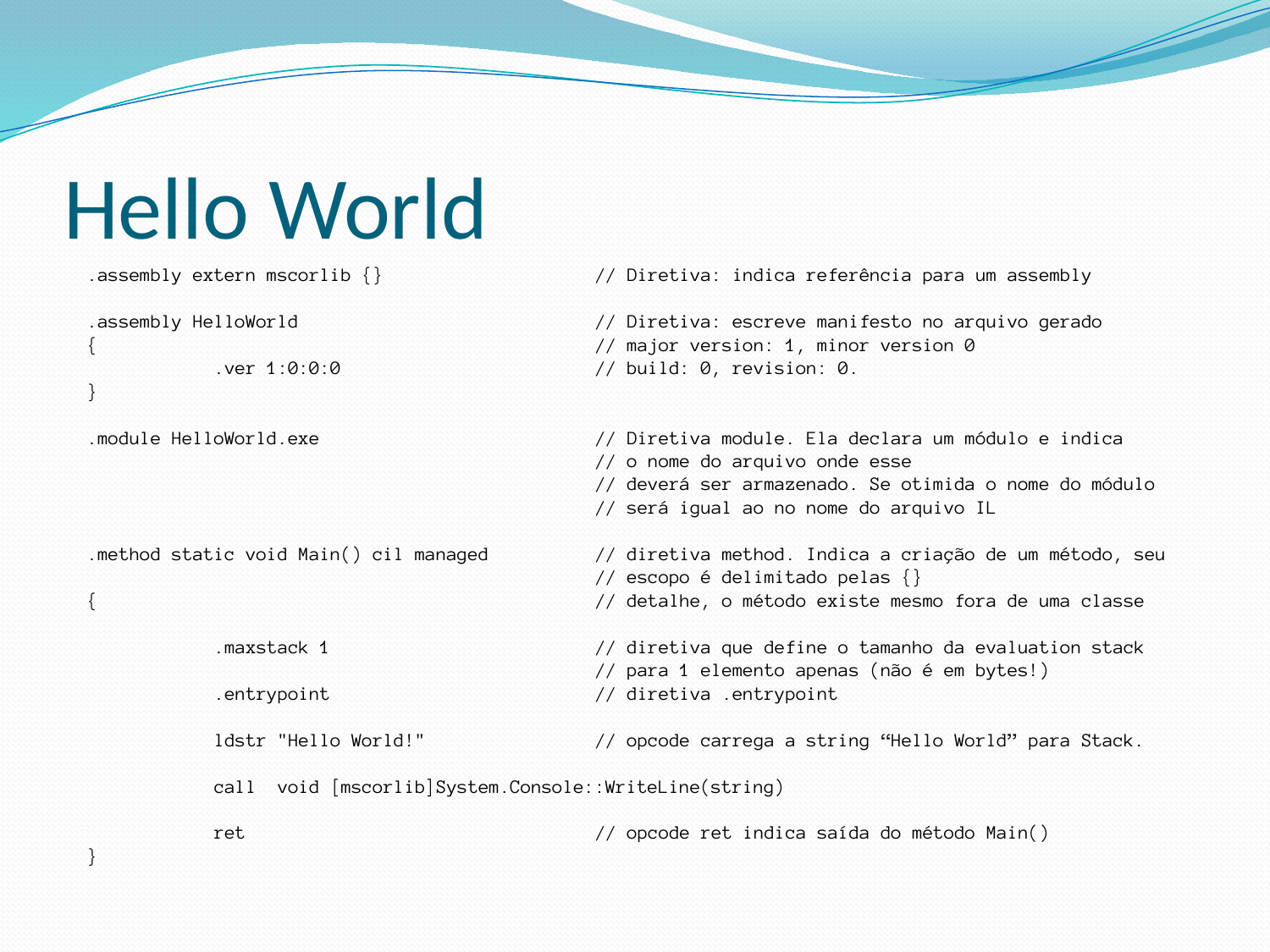

# Hello World
.assembly extern mscorlib {} 		// Diretiva: indica referência para um assembly

.assembly HelloWorld			// Diretiva: escreve manifesto no arquivo gerado
{				// major version: 1, minor version 0
	.ver 1:0:0:0		// build: 0, revision: 0.
}

.module HelloWorld.exe			// Diretiva module. Ela declara um módulo e indica
				// o nome do arquivo onde esse
				// deverá ser armazenado. Se otimida o nome do módulo
				// será igual ao no nome do arquivo IL

.method static void Main() cil managed	// diretiva method. Indica a criação de um método, seu
				// escopo é delimitado pelas {}
{				// detalhe, o método existe mesmo fora de uma classe

	.maxstack 1			// diretiva que define o tamanho da evaluation stack
				// para 1 elemento apenas (não é em bytes!)
	.entrypoint			// diretiva .entrypoint

	ldstr "Hello World!"		// opcode carrega a string “Hello World” para Stack.

	call  void [mscorlib]System.Console::WriteLine(string)

	ret			// opcode ret indica saída do método Main()
}